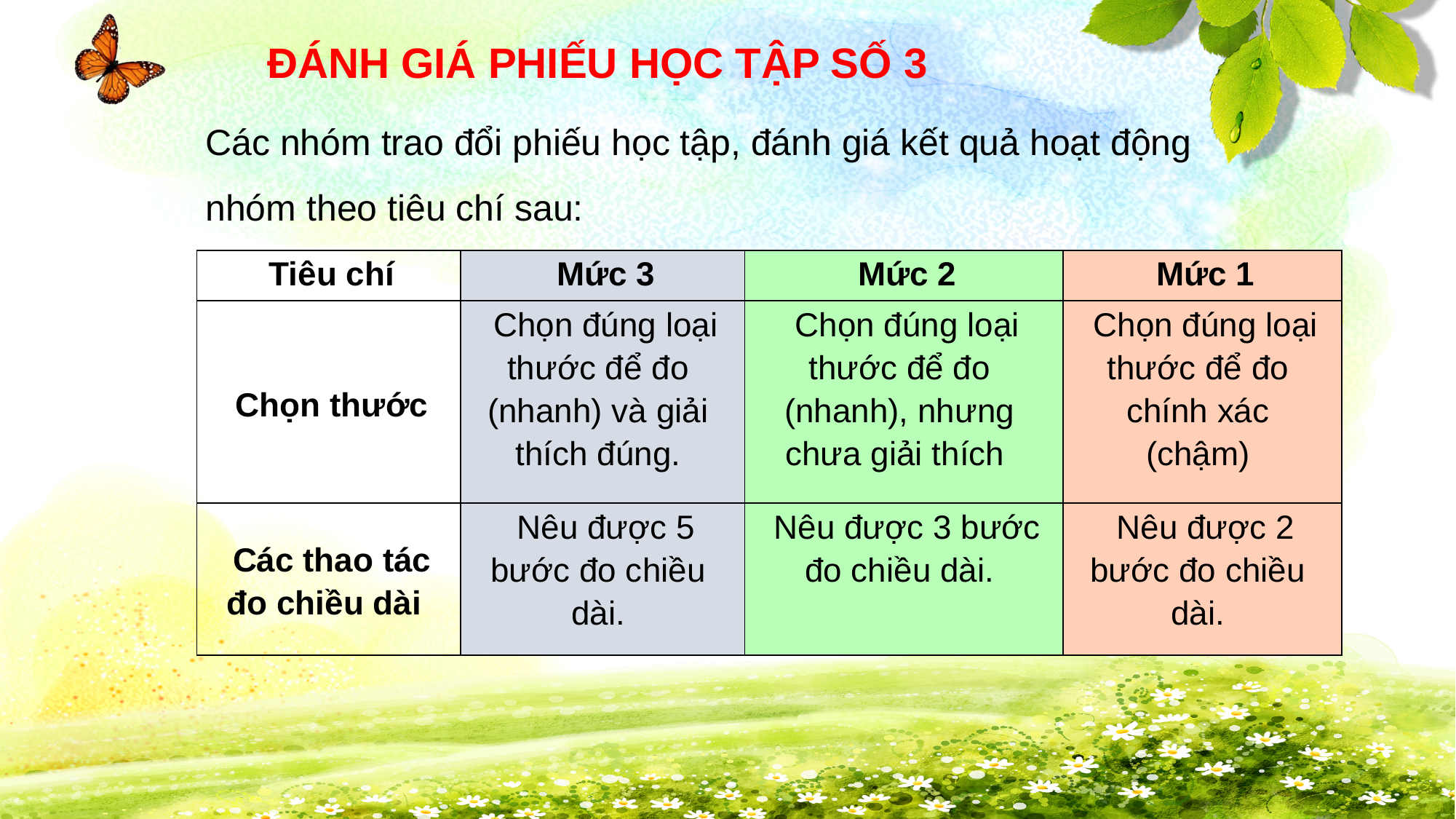

ĐÁNH GIÁ PHIẾU HỌC TẬP SỐ 3
Các nhóm trao đổi phiếu học tập, đánh giá kết quả hoạt động nhóm theo tiêu chí sau:
| Tiêu chí | Mức 3 | Mức 2 | Mức 1 |
| --- | --- | --- | --- |
| Chọn thước | Chọn đúng loại thước để đo (nhanh) và giải thích đúng. | Chọn đúng loại thước để đo (nhanh), nhưng chưa giải thích | Chọn đúng loại thước để đo chính xác (chậm) |
| Các thao tác đo chiều dài | Nêu được 5 bước đo chiều dài. | Nêu được 3 bước đo chiều dài. | Nêu được 2 bước đo chiều dài. |